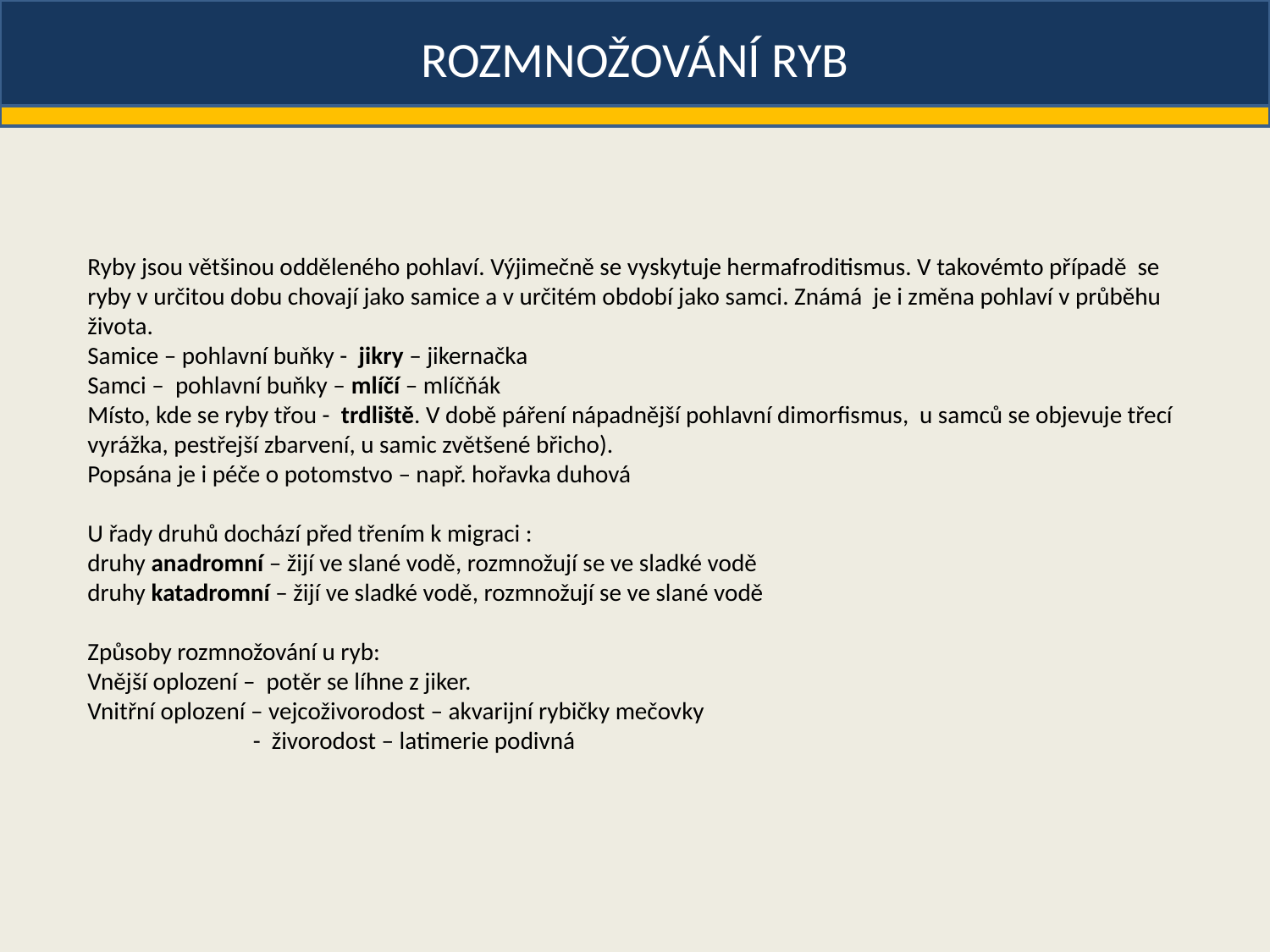

# ROZMNOŽOVÁNÍ RYB

Ryby jsou většinou odděleného pohlaví. Výjimečně se vyskytuje hermafroditismus. V takovémto případě  se ryby v určitou dobu chovají jako samice a v určitém období jako samci. Známá  je i změna pohlaví v průběhu života.
Samice – pohlavní buňky -  jikry – jikernačka
Samci –  pohlavní buňky – mlíčí – mlíčňák
Místo, kde se ryby třou -  trdliště. V době páření nápadnější pohlavní dimorfismus,  u samců se objevuje třecí vyrážka, pestřejší zbarvení, u samic zvětšené břicho).
Popsána je i péče o potomstvo – např. hořavka duhová

U řady druhů dochází před třením k migraci :
druhy anadromní – žijí ve slané vodě, rozmnožují se ve sladké vodě
druhy katadromní – žijí ve sladké vodě, rozmnožují se ve slané vodě

Způsoby rozmnožování u ryb:
Vnější oplození –  potěr se líhne z jiker.
Vnitřní oplození – vejcoživorodost – akvarijní rybičky mečovky
	       -  živorodost – latimerie podivná